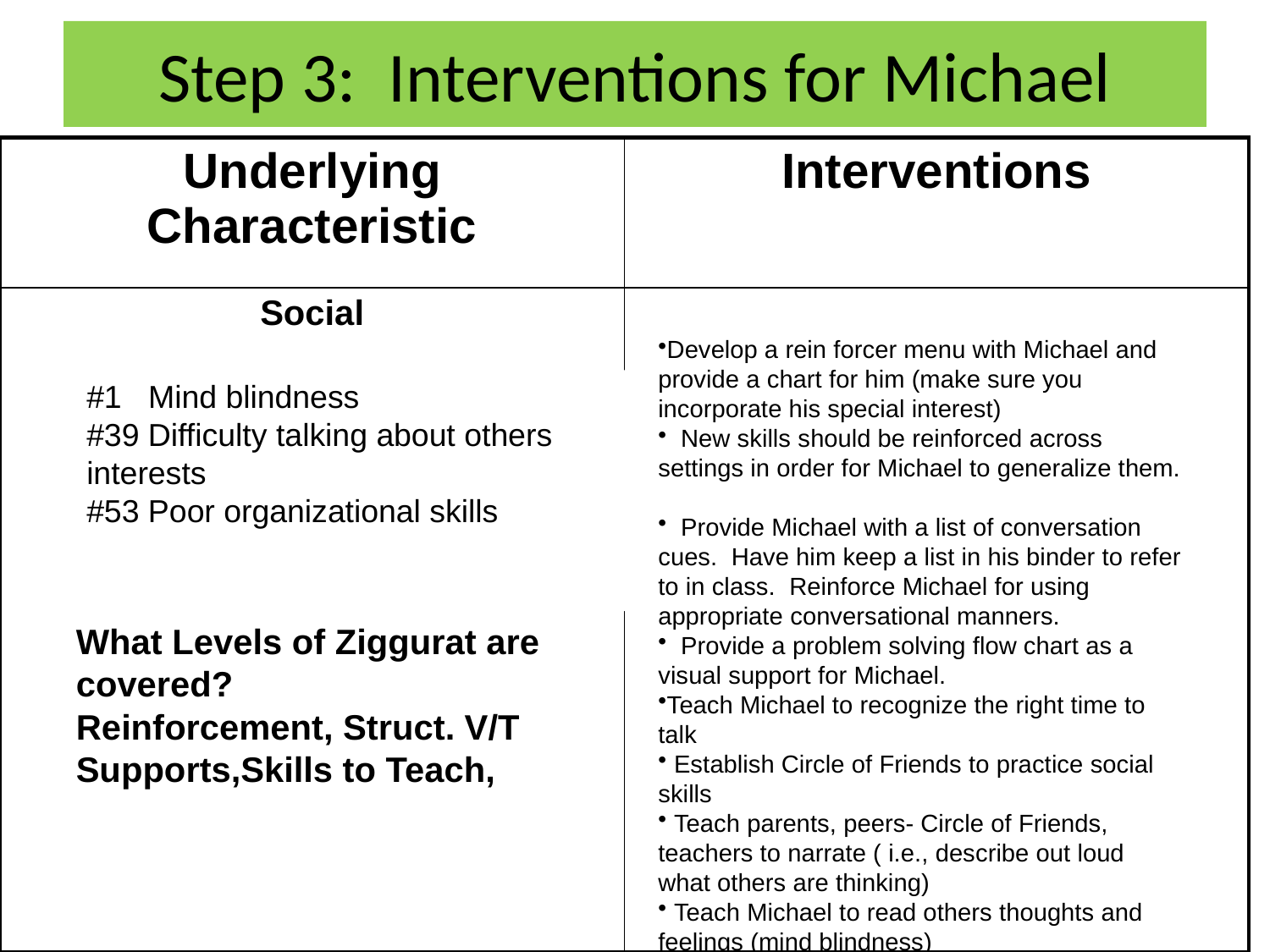

# Step 3:  Interventions for Michael
| Underlying Characteristic | Interventions |
| --- | --- |
| Social |  |
Develop a rein forcer menu with Michael and provide a chart for him (make sure you incorporate his special interest)
  New skills should be reinforced across settings in order for Michael to generalize them.
  Provide Michael with a list of conversation cues.  Have him keep a list in his binder to refer to in class.  Reinforce Michael for using appropriate conversational manners.
  Provide a problem solving flow chart as a visual support for Michael.
Teach Michael to recognize the right time to talk
 Establish Circle of Friends to practice social skills
 Teach parents, peers- Circle of Friends, teachers to narrate ( i.e., describe out loud what others are thinking)
 Teach Michael to read others thoughts and feelings (mind blindness)

#1   Mind blindness
#39 Difficulty talking about others interests
#53 Poor organizational skills

What Levels of Ziggurat are covered?
Reinforcement, Struct. V/T Supports,Skills to Teach,